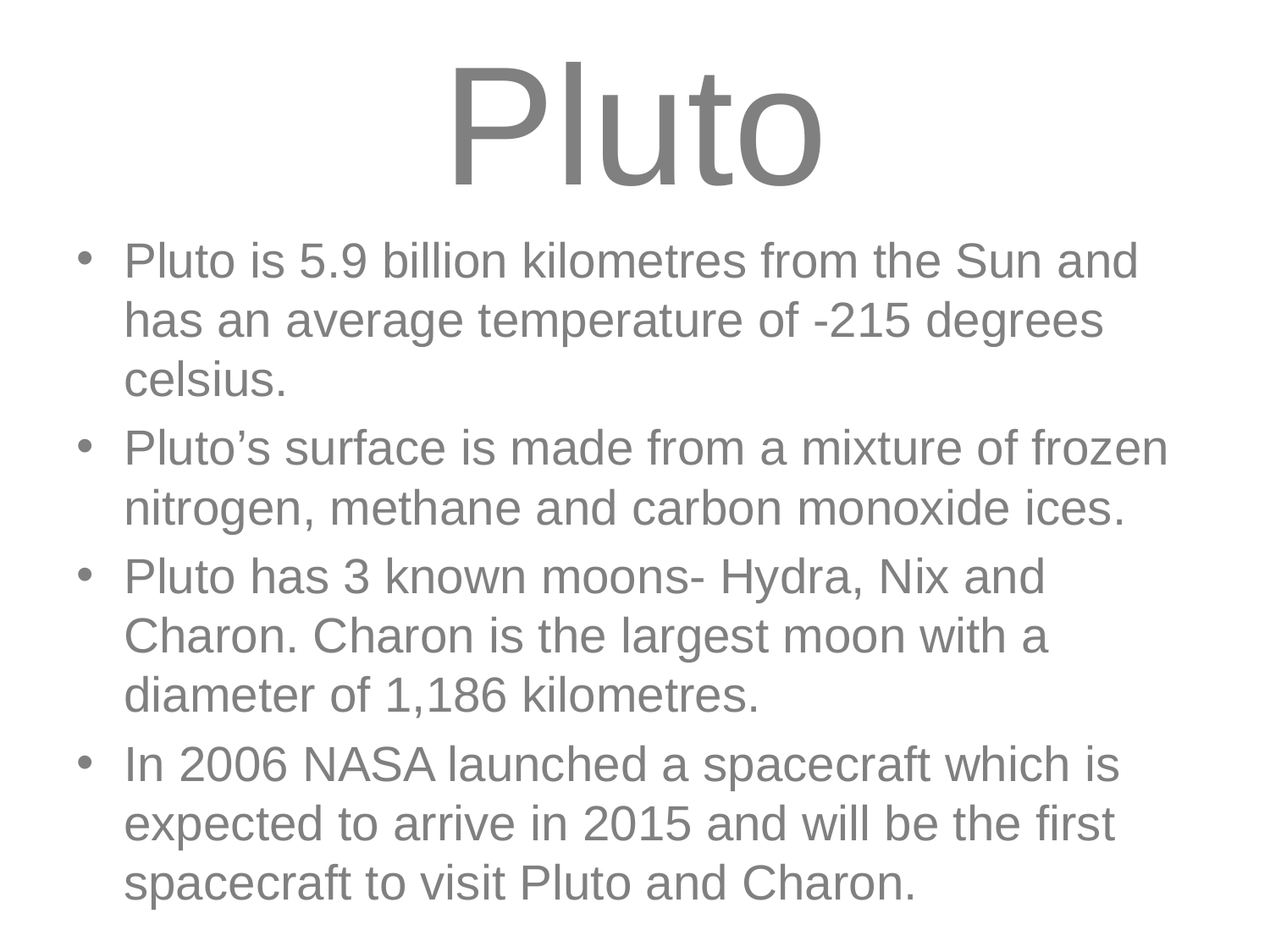

# Pluto
Pluto is 5.9 billion kilometres from the Sun and has an average temperature of -215 degrees celsius.
Pluto’s surface is made from a mixture of frozen nitrogen, methane and carbon monoxide ices.
Pluto has 3 known moons- Hydra, Nix and Charon. Charon is the largest moon with a diameter of 1,186 kilometres.
In 2006 NASA launched a spacecraft which is expected to arrive in 2015 and will be the first spacecraft to visit Pluto and Charon.